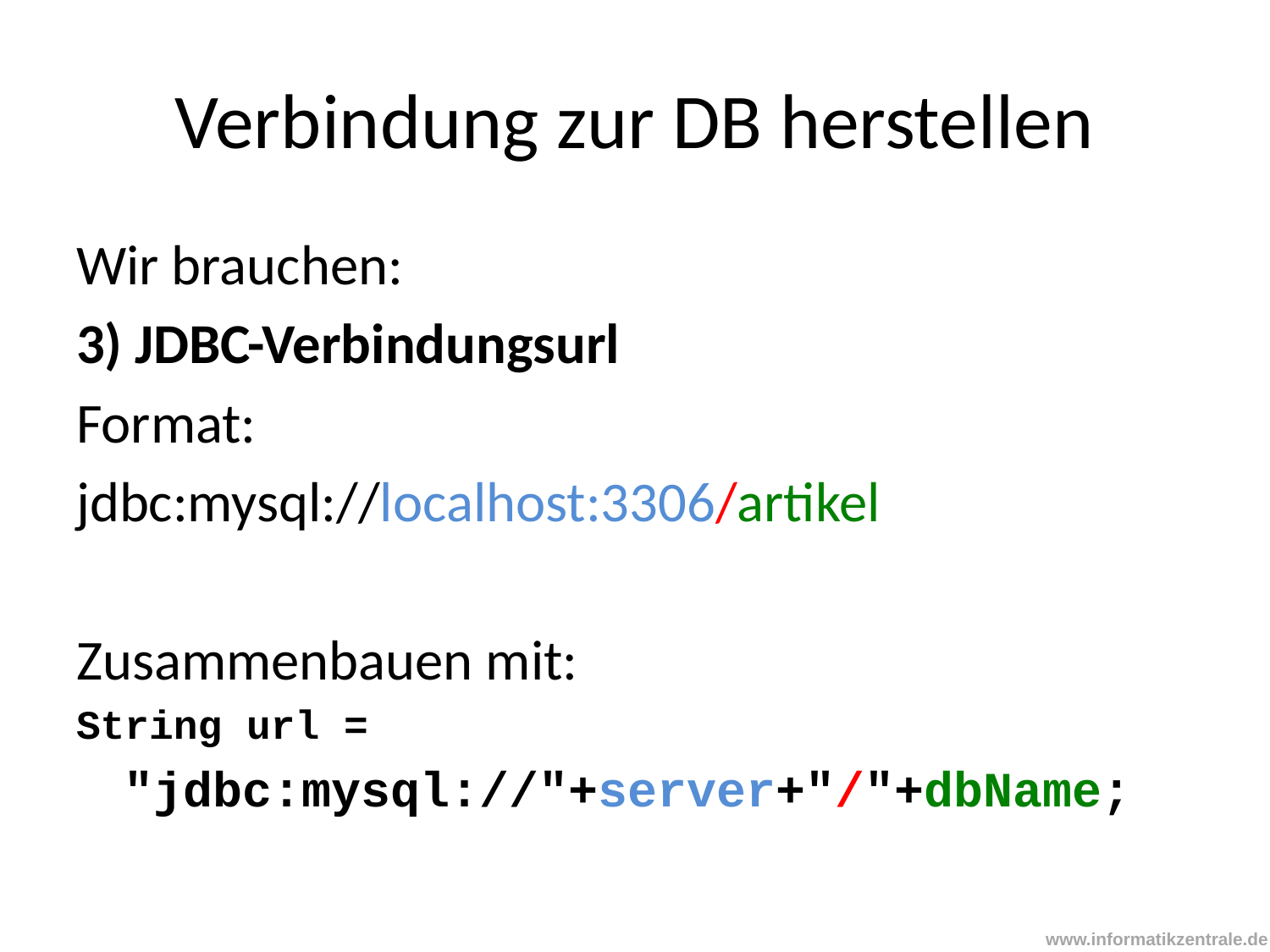

# Verbindung zur DB herstellen
Wir brauchen:
3) JDBC-Verbindungsurl
Format:
jdbc:mysql://localhost:3306/artikel

Zusammenbauen mit:
String url =
	"jdbc:mysql://"+server+"/"+dbName;